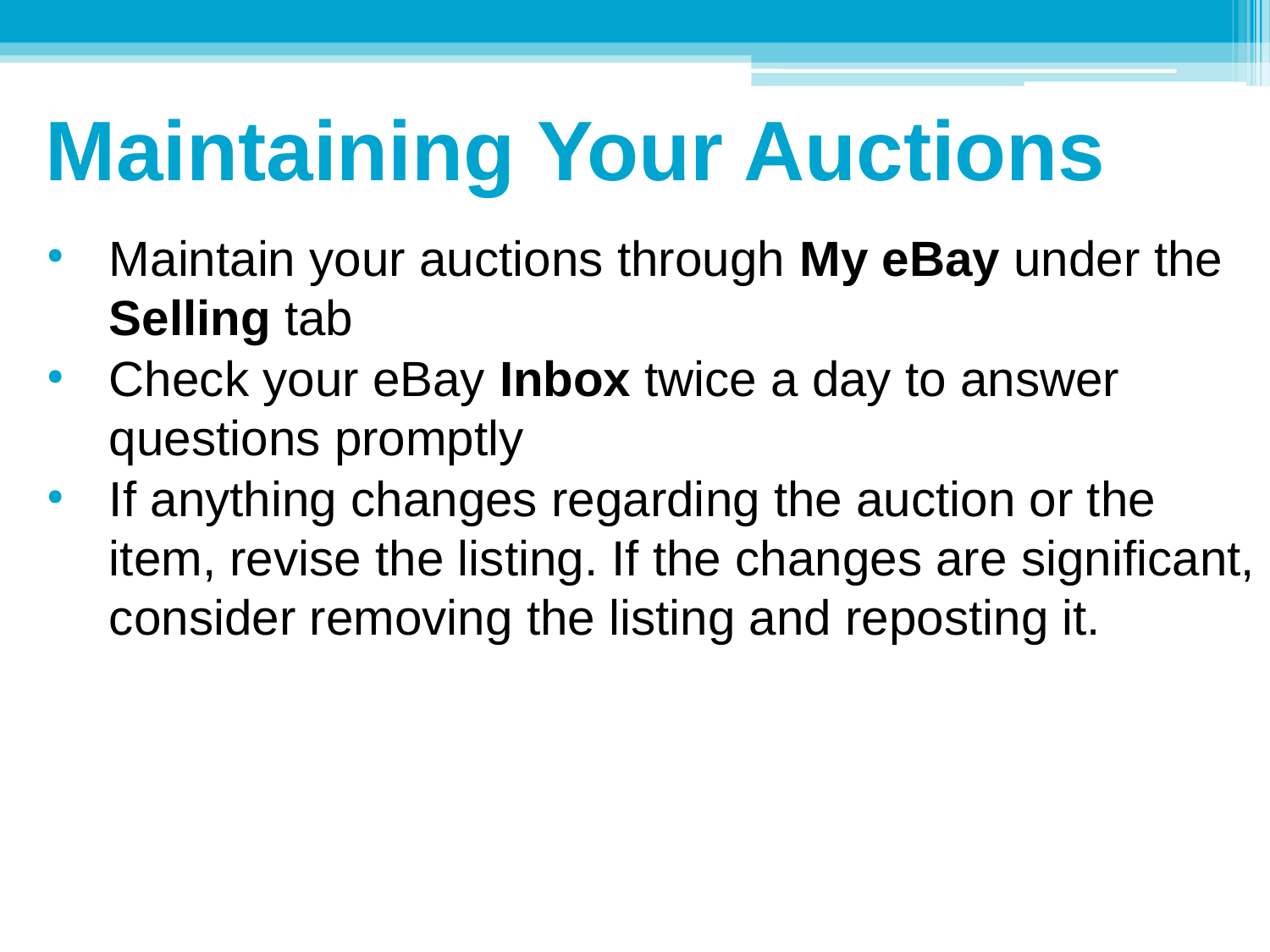

# Maintaining Your Auctions
Maintain your auctions through My eBay under the Selling tab
Check your eBay Inbox twice a day to answer questions promptly
If anything changes regarding the auction or the item, revise the listing. If the changes are significant, consider removing the listing and reposting it.